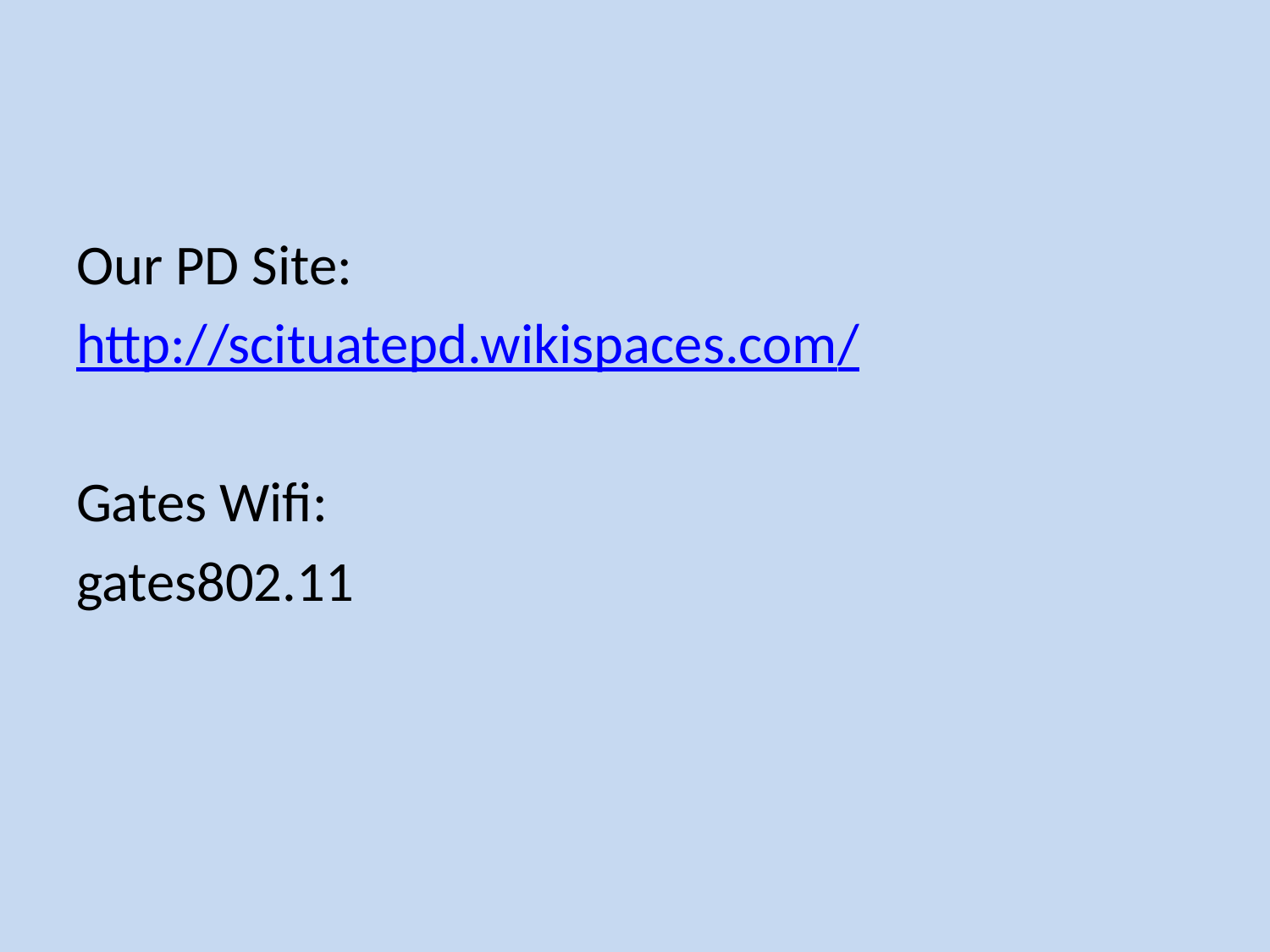

#
Our PD Site:
http://scituatepd.wikispaces.com/

Gates Wifi:
gates802.11